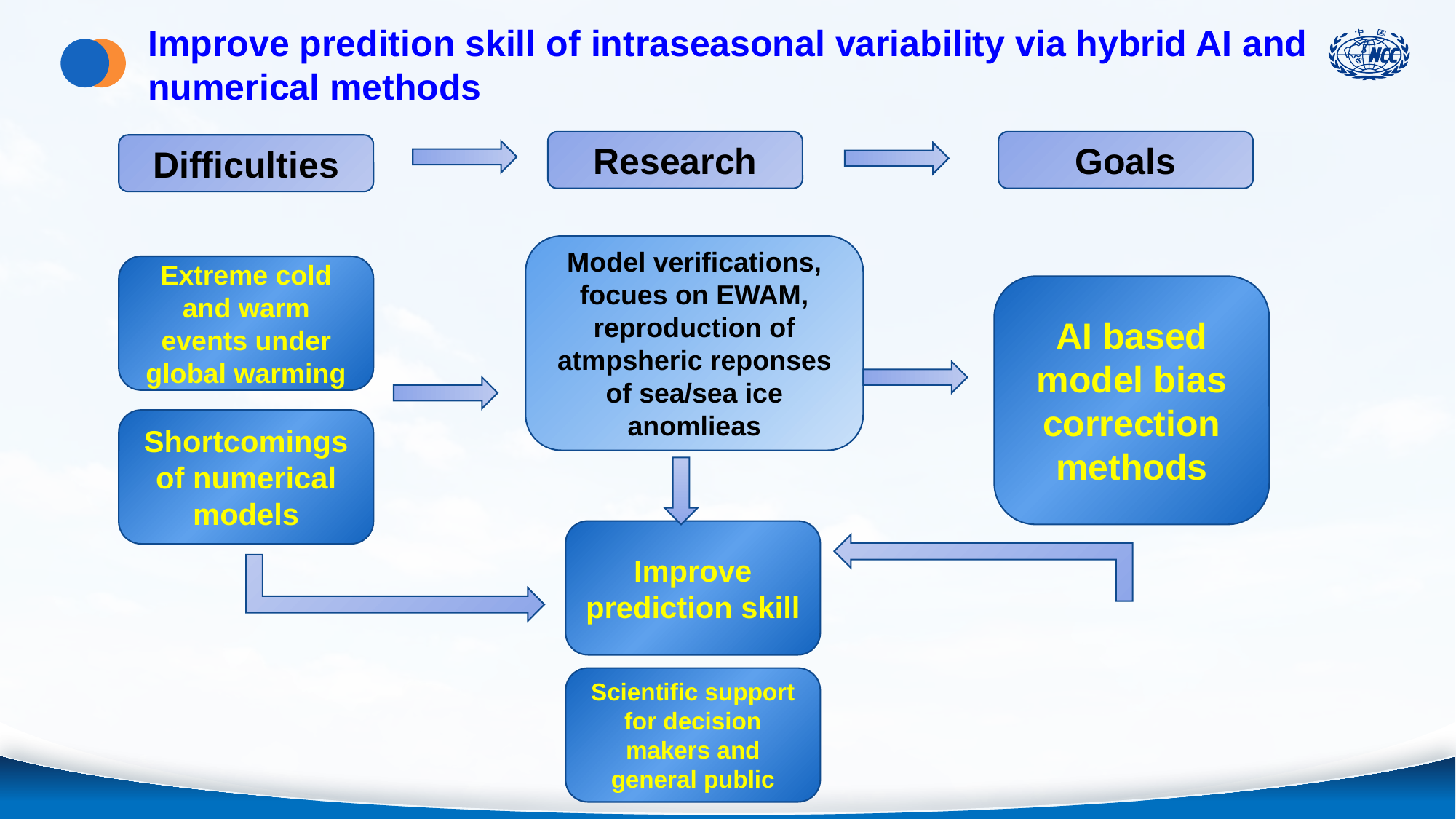

Improve predition skill of intraseasonal variability via hybrid AI and numerical methods
Goals
Research
Difficulties

Model verifications, focues on EWAM, reproduction of atmpsheric reponses of sea/sea ice anomlieas
Extreme cold and warm events under global warming
AI based model bias correction methods

Shortcomings of numerical models

Improve prediction skill
Scientific support for decision makers and general public